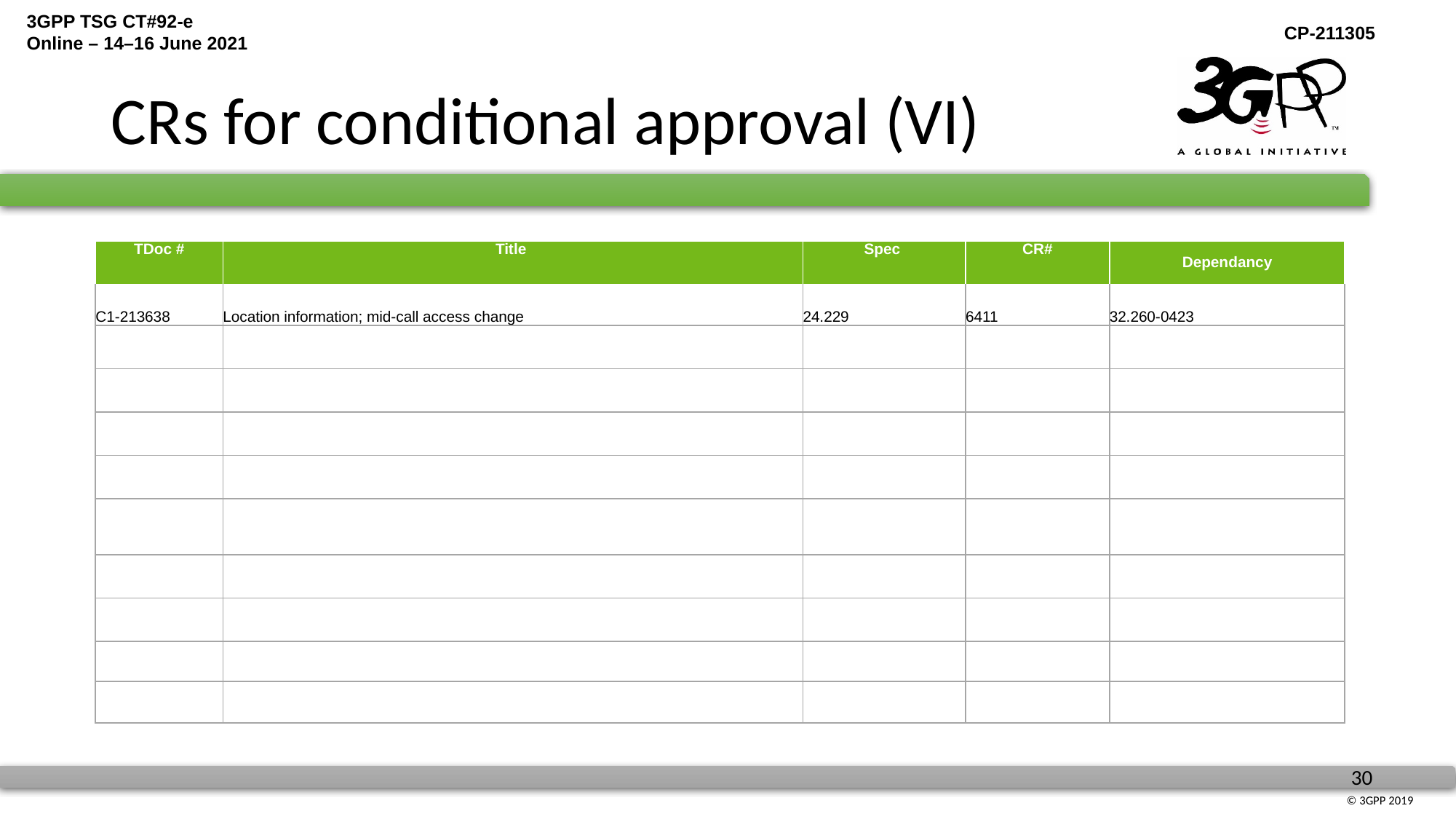

# CRs for conditional approval (VI)
| TDoc # | Title | Spec | CR# | Dependancy |
| --- | --- | --- | --- | --- |
| C1-213638 | Location information; mid-call access change | 24.229 | 6411 | 32.260-0423 |
|  |  |  |  |  |
|  |  |  |  |  |
|  |  |  |  |  |
|  |  |  |  |  |
|  |  |  |  |  |
|  |  |  |  |  |
|  |  |  |  |  |
|  |  |  |  |  |
|  |  |  |  |  |